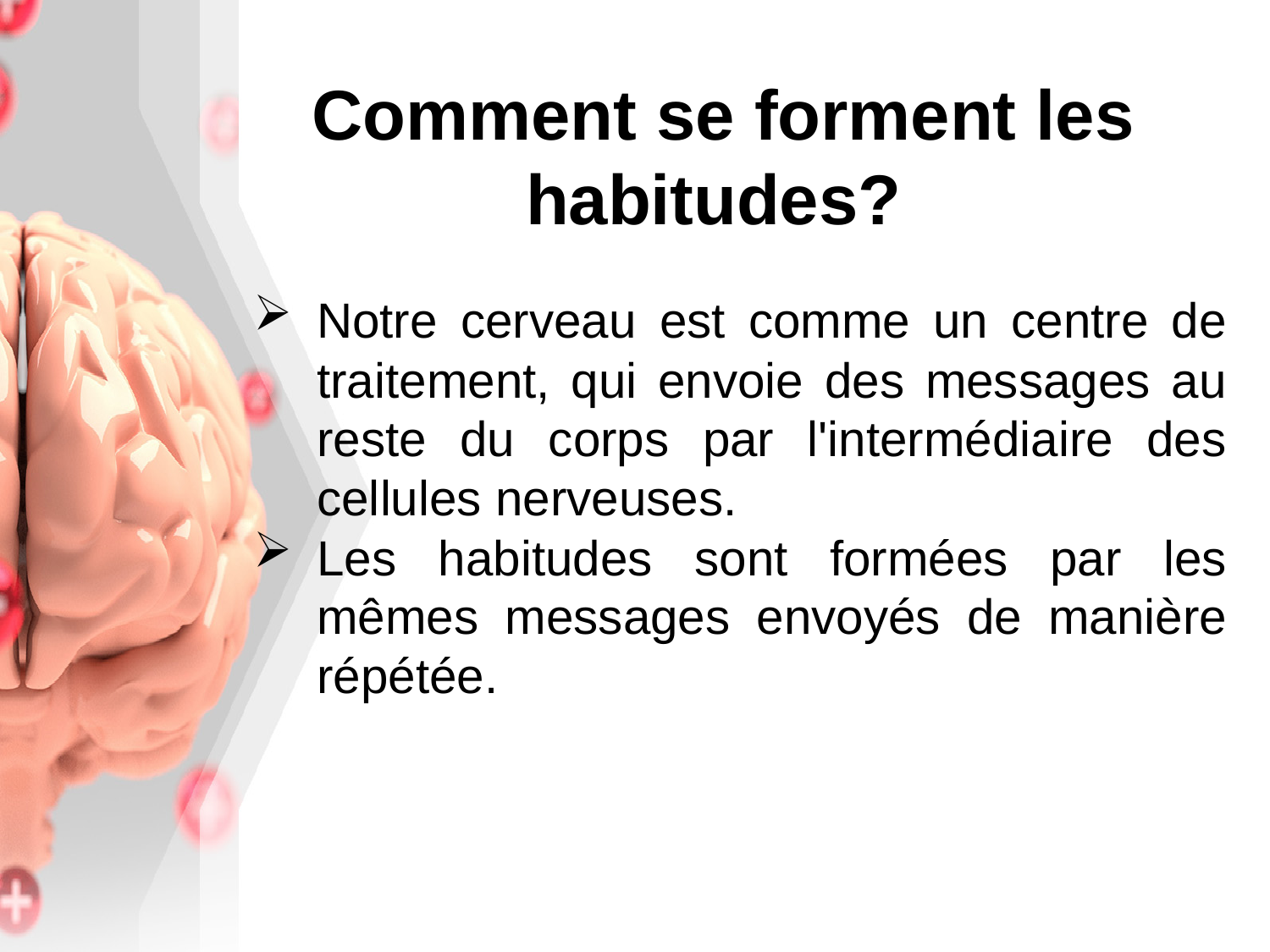

Comment se forment les habitudes?
Notre cerveau est comme un centre de traitement, qui envoie des messages au reste du corps par l'intermédiaire des cellules nerveuses.
Les habitudes sont formées par les mêmes messages envoyés de manière répétée.